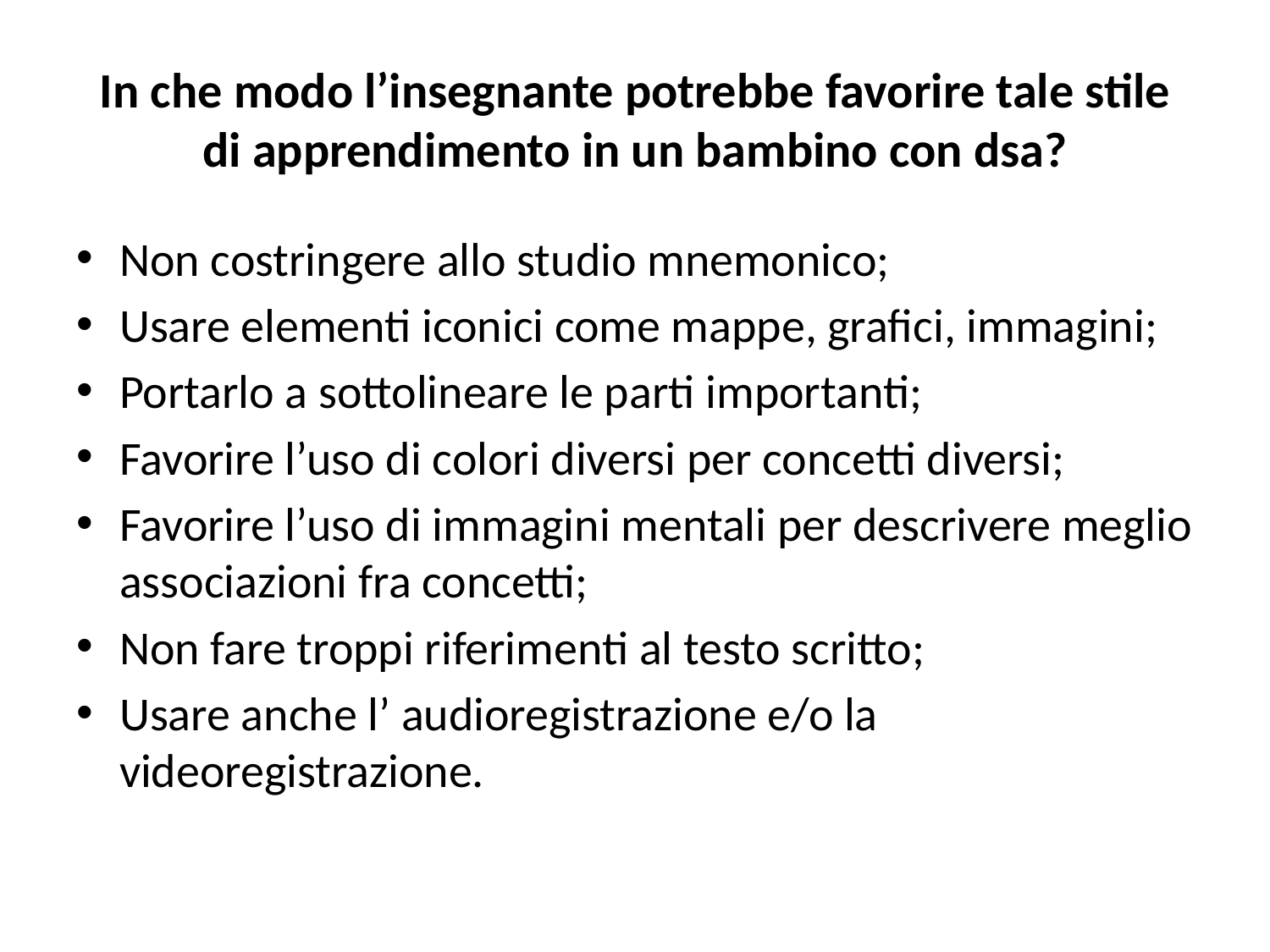

# In che modo l’insegnante potrebbe favorire tale stile di apprendimento in un bambino con dsa?
Non costringere allo studio mnemonico;
Usare elementi iconici come mappe, grafici, immagini;
Portarlo a sottolineare le parti importanti;
Favorire l’uso di colori diversi per concetti diversi;
Favorire l’uso di immagini mentali per descrivere meglio associazioni fra concetti;
Non fare troppi riferimenti al testo scritto;
Usare anche l’ audioregistrazione e/o la videoregistrazione.